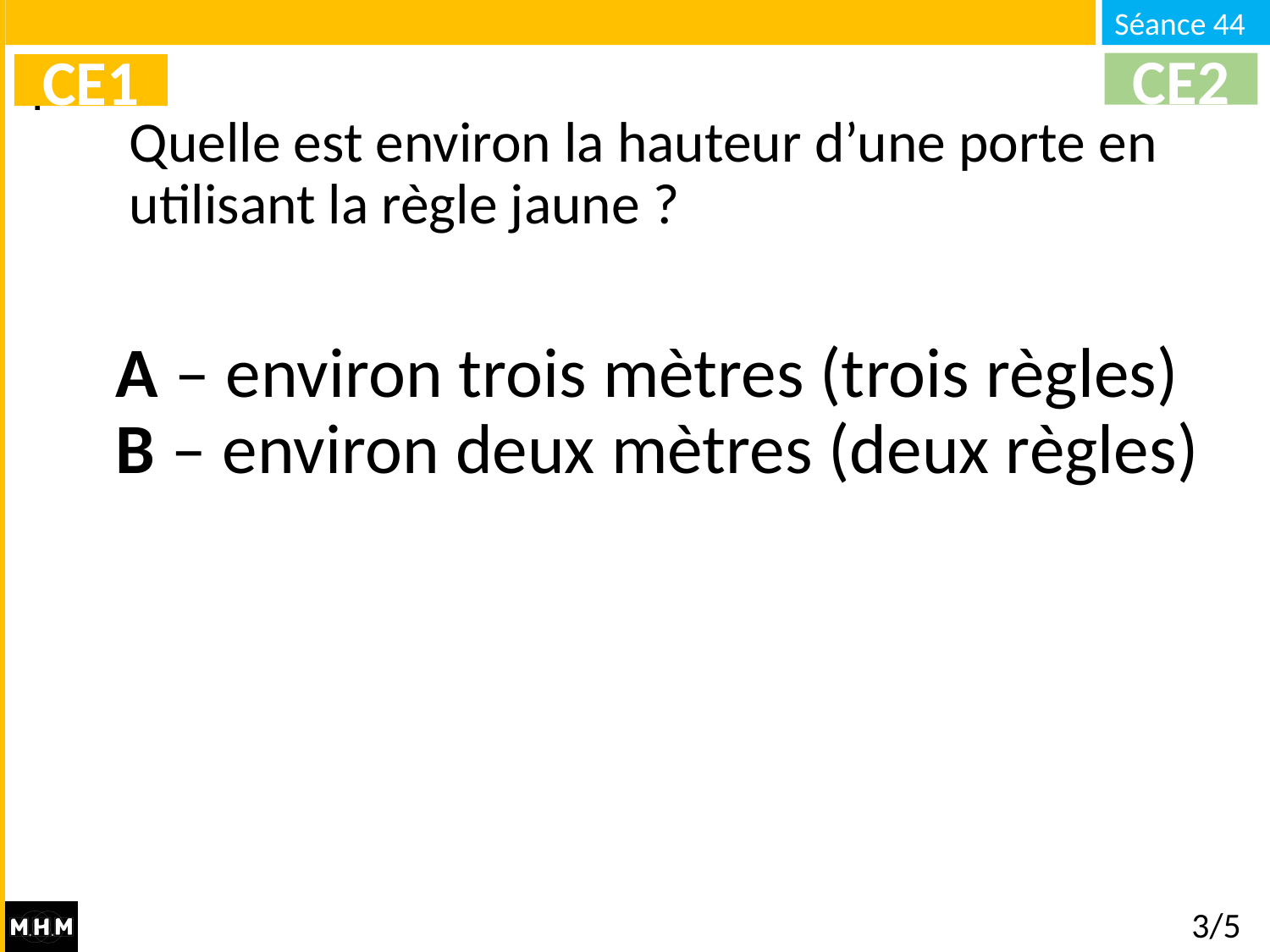

CE2
CE1
# Quelle est environ la hauteur d’une porte en utilisant la règle jaune ?
A – environ trois mètres (trois règles)
B – environ deux mètres (deux règles)
3/5